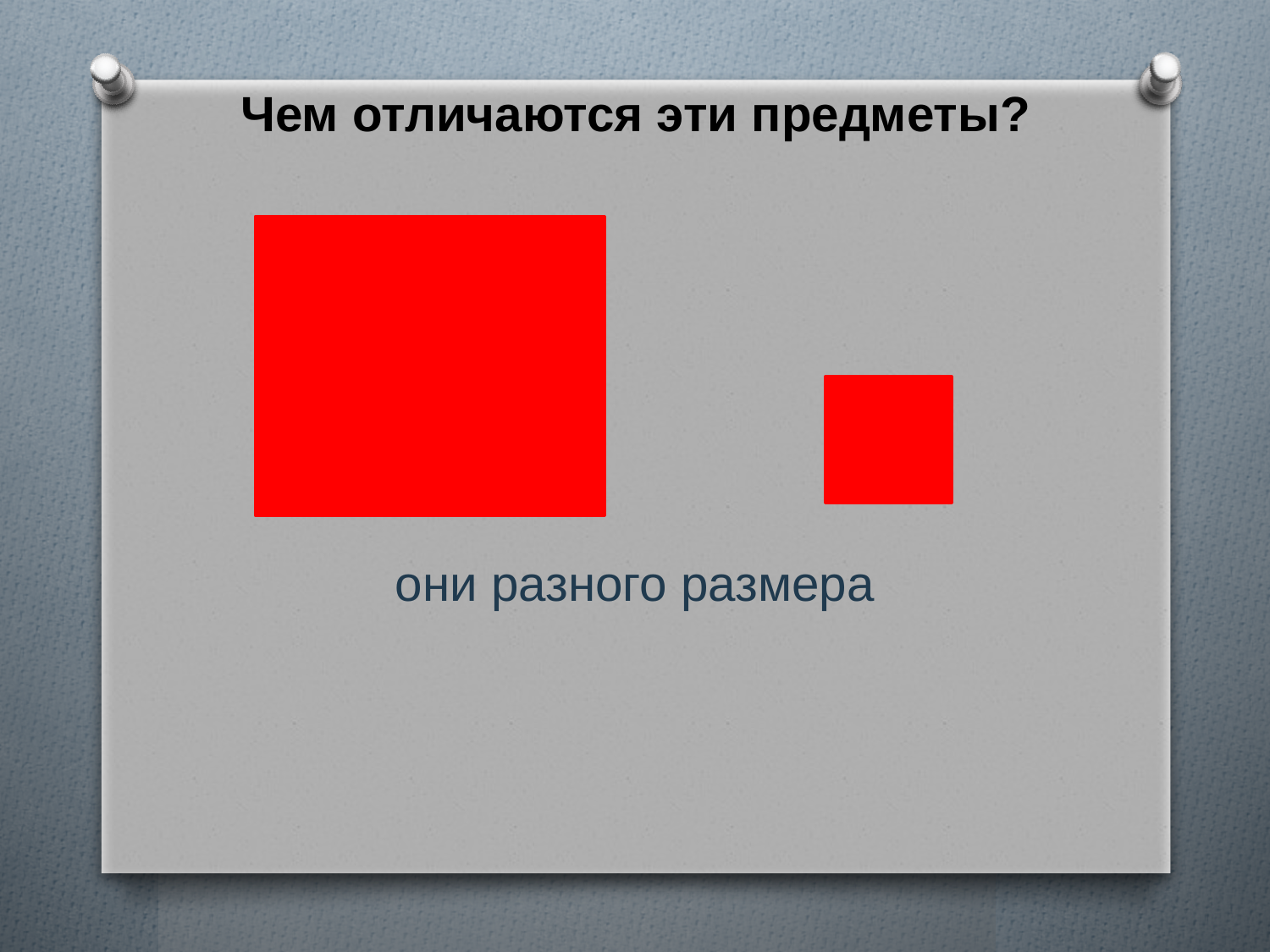

Чем отличаются эти предметы?

они разного размера